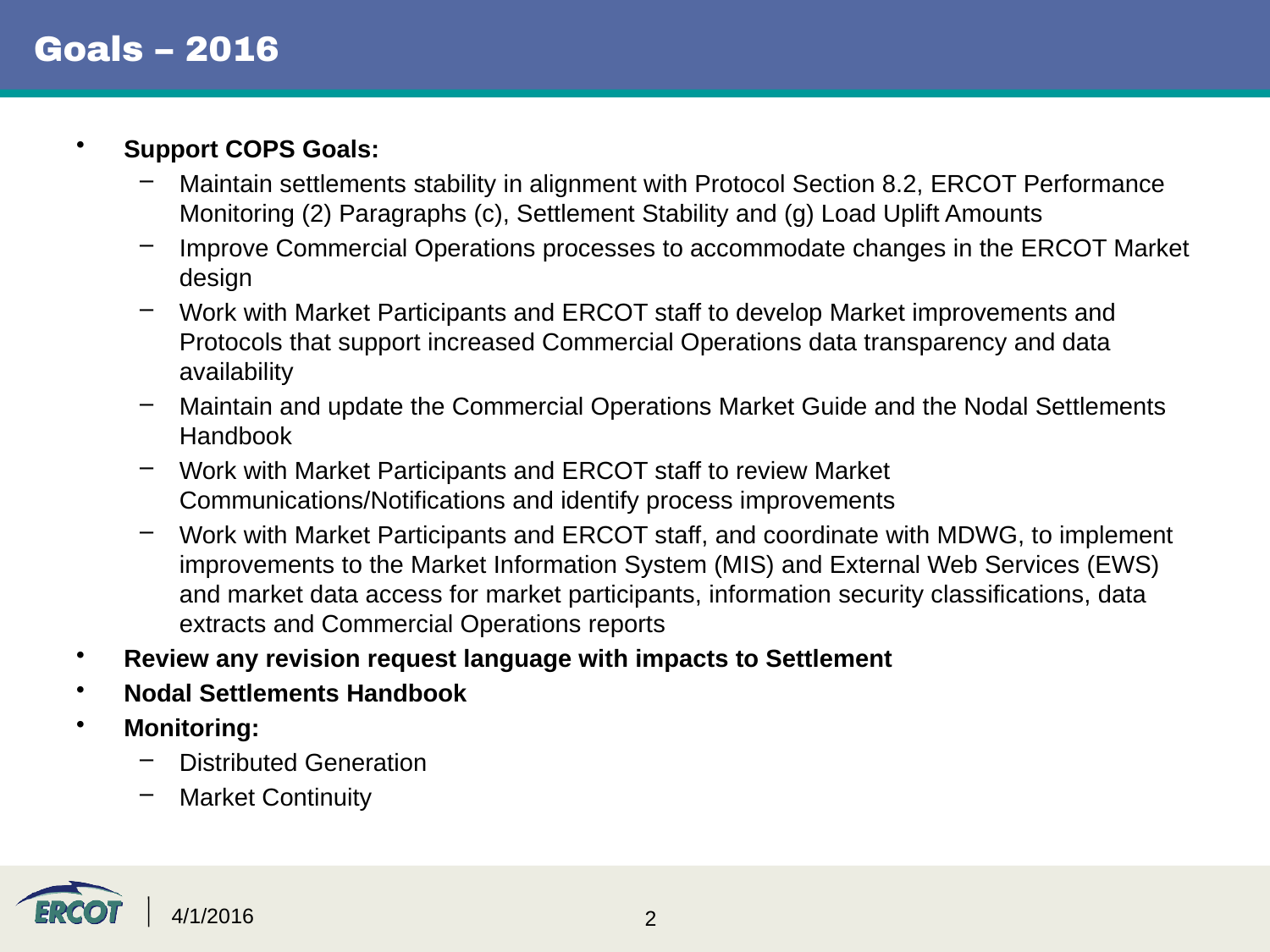

# Goals – 2016
Support COPS Goals:
Maintain settlements stability in alignment with Protocol Section 8.2, ERCOT Performance Monitoring (2) Paragraphs (c), Settlement Stability and (g) Load Uplift Amounts
Improve Commercial Operations processes to accommodate changes in the ERCOT Market design
Work with Market Participants and ERCOT staff to develop Market improvements and Protocols that support increased Commercial Operations data transparency and data availability
Maintain and update the Commercial Operations Market Guide and the Nodal Settlements Handbook
Work with Market Participants and ERCOT staff to review Market Communications/Notifications and identify process improvements
Work with Market Participants and ERCOT staff, and coordinate with MDWG, to implement improvements to the Market Information System (MIS) and External Web Services (EWS) and market data access for market participants, information security classifications, data extracts and Commercial Operations reports
Review any revision request language with impacts to Settlement
Nodal Settlements Handbook
Monitoring:
Distributed Generation
Market Continuity
4/1/2016